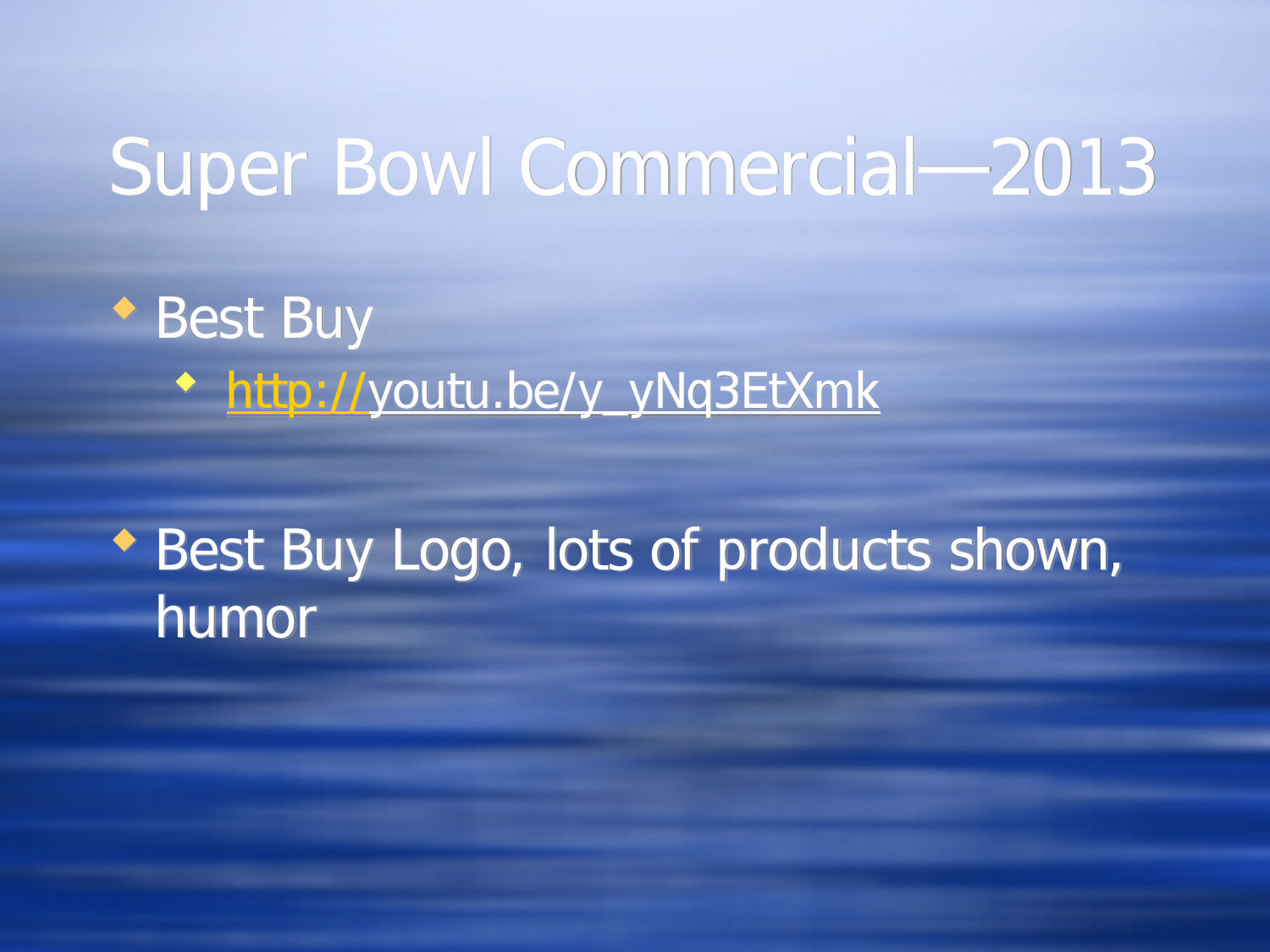

# Super Bowl Commercial—2013
Best Buy
 http://youtu.be/y_yNq3EtXmk

Best Buy Logo, lots of products shown, humor